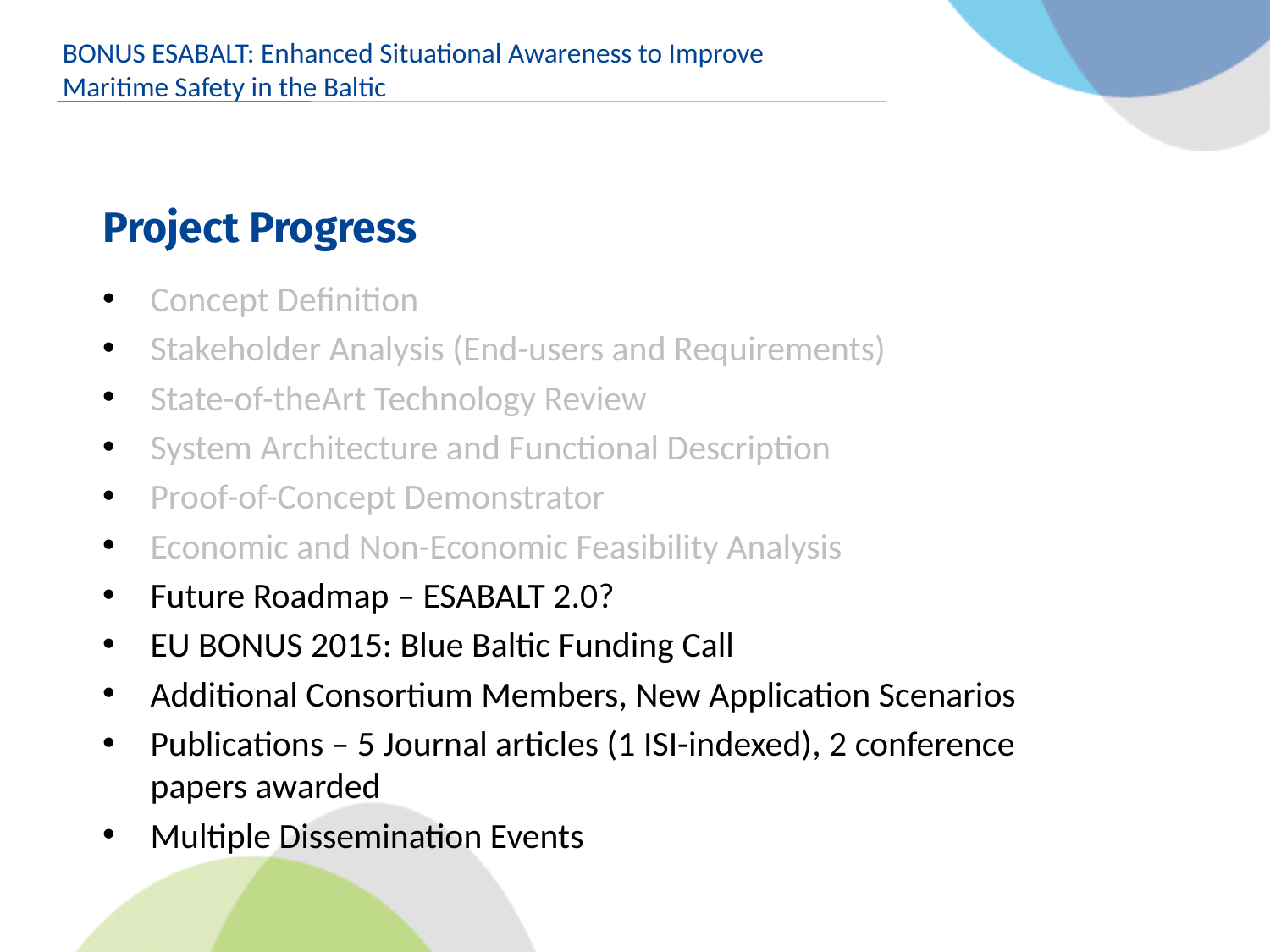

BONUS ESABALT: Enhanced Situational Awareness to Improve Maritime Safety in the Baltic
# Project Progress
Concept Definition
Stakeholder Analysis (End-users and Requirements)
State-of-theArt Technology Review
System Architecture and Functional Description
Proof-of-Concept Demonstrator
Economic and Non-Economic Feasibility Analysis
Future Roadmap – ESABALT 2.0?
EU BONUS 2015: Blue Baltic Funding Call
Additional Consortium Members, New Application Scenarios
Publications – 5 Journal articles (1 ISI-indexed), 2 conference papers awarded
Multiple Dissemination Events